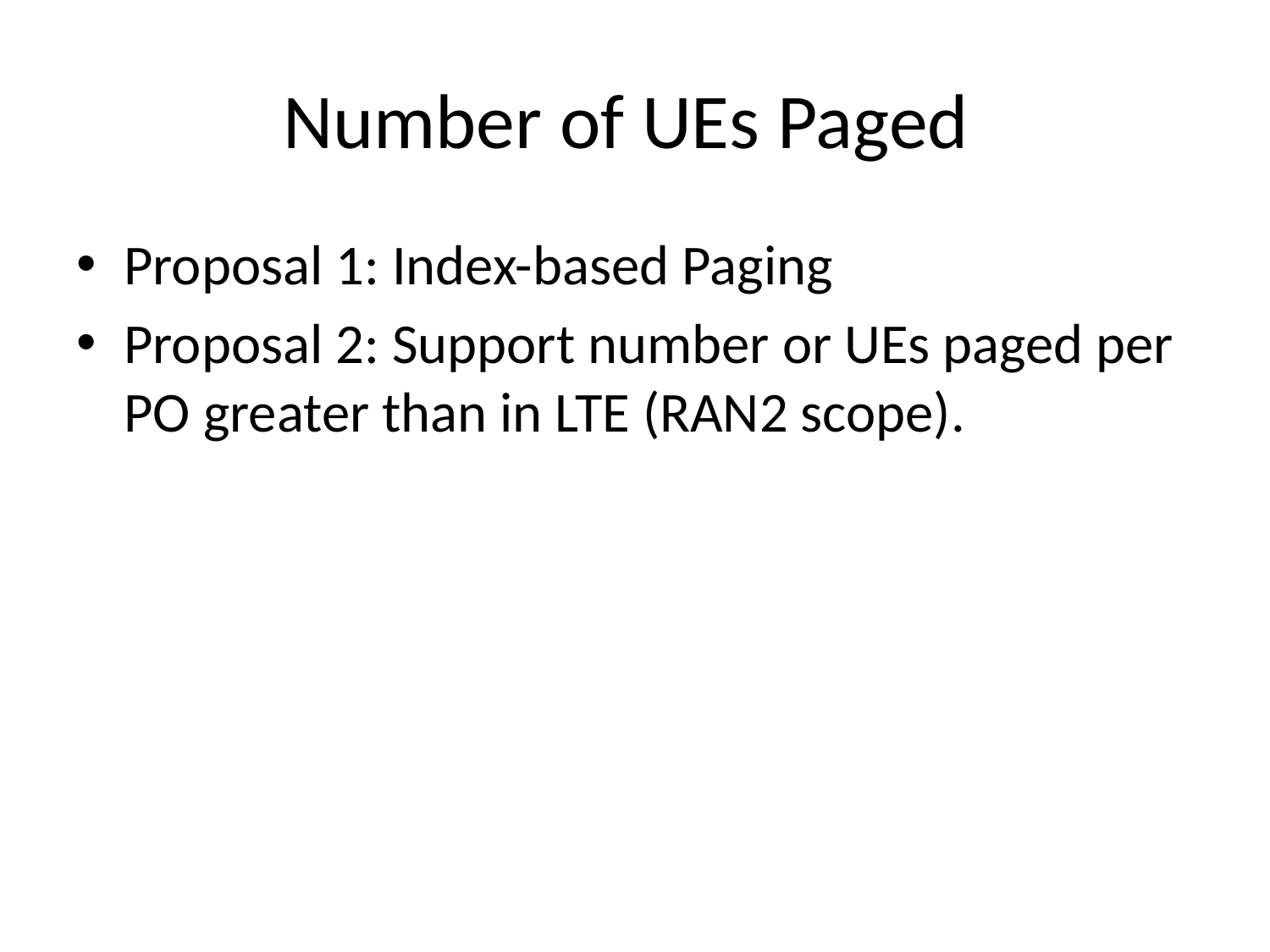

# Number of UEs Paged
Proposal 1: Index-based Paging
Proposal 2: Support number or UEs paged per PO greater than in LTE (RAN2 scope).